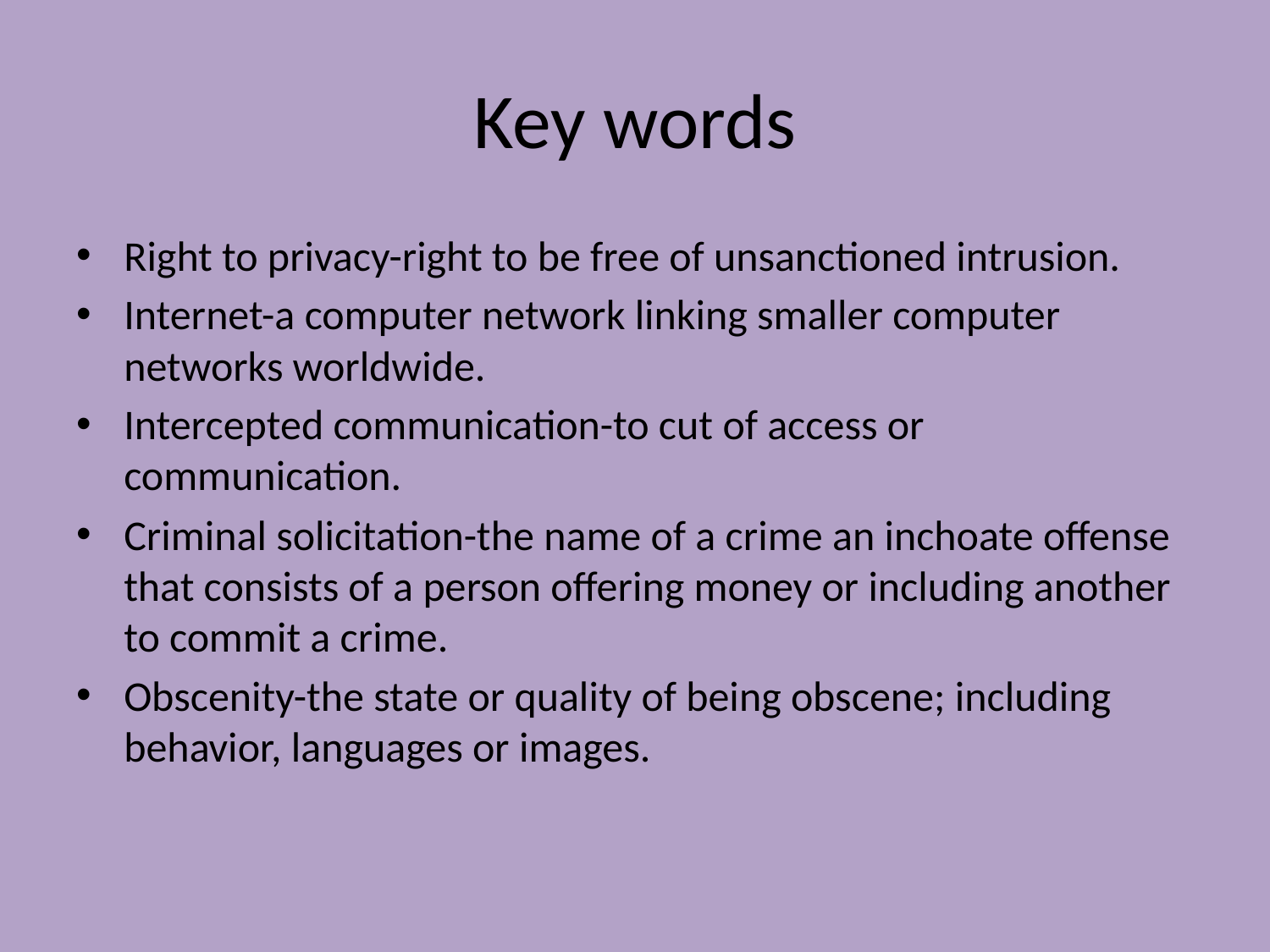

# Key words
Right to privacy-right to be free of unsanctioned intrusion.
Internet-a computer network linking smaller computer networks worldwide.
Intercepted communication-to cut of access or communication.
Criminal solicitation-the name of a crime an inchoate offense that consists of a person offering money or including another to commit a crime.
Obscenity-the state or quality of being obscene; including behavior, languages or images.